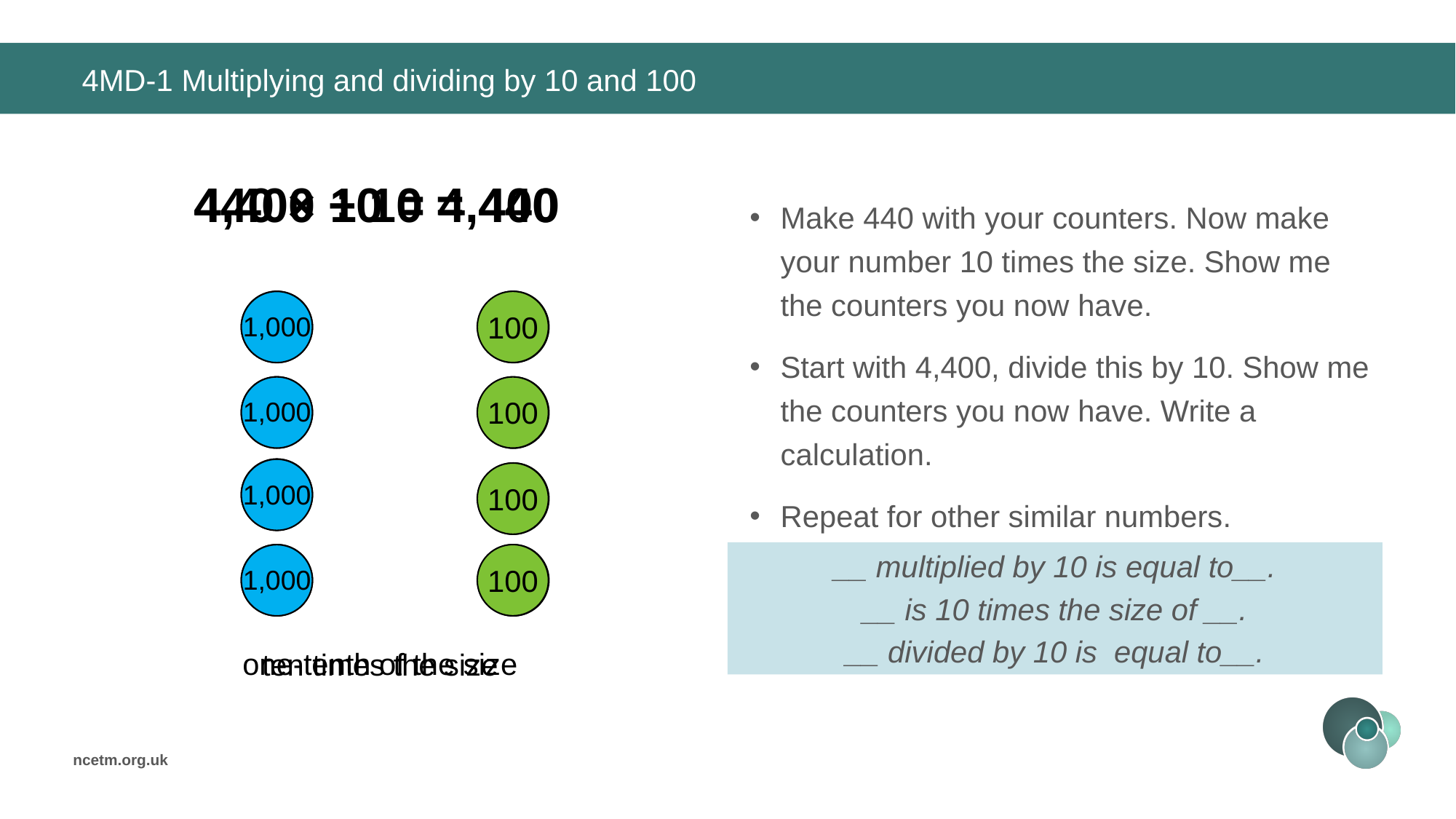

# 4MD-1 Multiplying and dividing by 10 and 100
4,400 ÷ 10 = 440
440 × 10 = 4,400
Make 440 with your counters. Now make your number 10 times the size. Show me the counters you now have.
Start with 4,400, divide this by 10. Show me the counters you now have. Write a calculation.
Repeat for other similar numbers.

100

100

100

100

10

10

10

10

100

100

100

100

1,000

1,000

1,000

1,000
__ multiplied by 10 is equal to__.
__ is 10 times the size of __.
__ divided by 10 is  equal to__.
one-tenth of the size
ten times the size